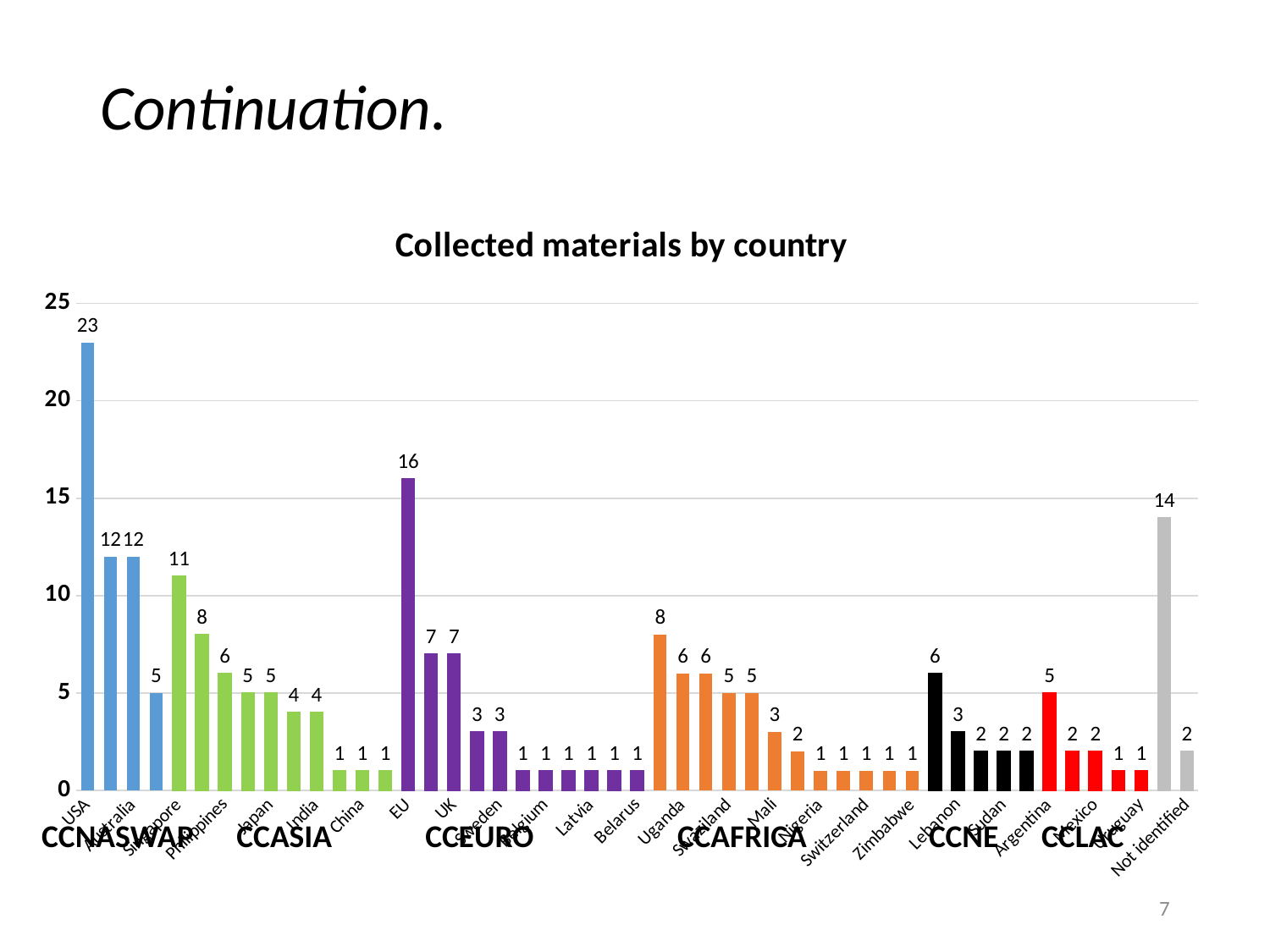

Continuation.

### Chart: Collected materials by country

| Category |  |
|---|---|
| USA | 23.0 |
| Canada | 12.0 |
| Australia | 12.0 |
| New Zealand | 5.0 |
| Singapore | 11.0 |
| Bhutan | 8.0 |
| Philippines | 6.0 |
| Malaysia | 5.0 |
| Japan | 5.0 |
| Bangladesh | 4.0 |
| India | 4.0 |
| Pakistan | 1.0 |
| China | 1.0 |
| Thailand | 1.0 |
| EU | 16.0 |
| Ireland | 7.0 |
| UK | 7.0 |
| Norway | 3.0 |
| Sweden | 3.0 |
| Luxembourg | 1.0 |
| Belgium | 1.0 |
| Bosnia and Herzegovina | 1.0 |
| Latvia | 1.0 |
| Spain | 1.0 |
| Belarus | 1.0 |
| South Africa | 8.0 |
| Uganda | 6.0 |
| Zambia | 6.0 |
| Swaziland | 5.0 |
| Kenya | 5.0 |
| Mali | 3.0 |
| Ethiopia | 2.0 |
| Nigeria | 1.0 |
| Ghana | 1.0 |
| Switzerland | 1.0 |
| Tonga | 1.0 |
| Zimbabwe | 1.0 |
| Iran | 6.0 |
| Lebanon | 3.0 |
| Egypt | 2.0 |
| Sudan | 2.0 |
| UAE | 2.0 |
| Argentina | 5.0 |
| Brazil | 2.0 |
| Mexico | 2.0 |
| Grenada | 1.0 |
| Uruguay | 1.0 |
| Not applicable | 14.0 |
| Not identified | 2.0 |
CCNASWAP      CCASIA             CCEURO                    CCAFRICA                 CCNE      CCLAC

7